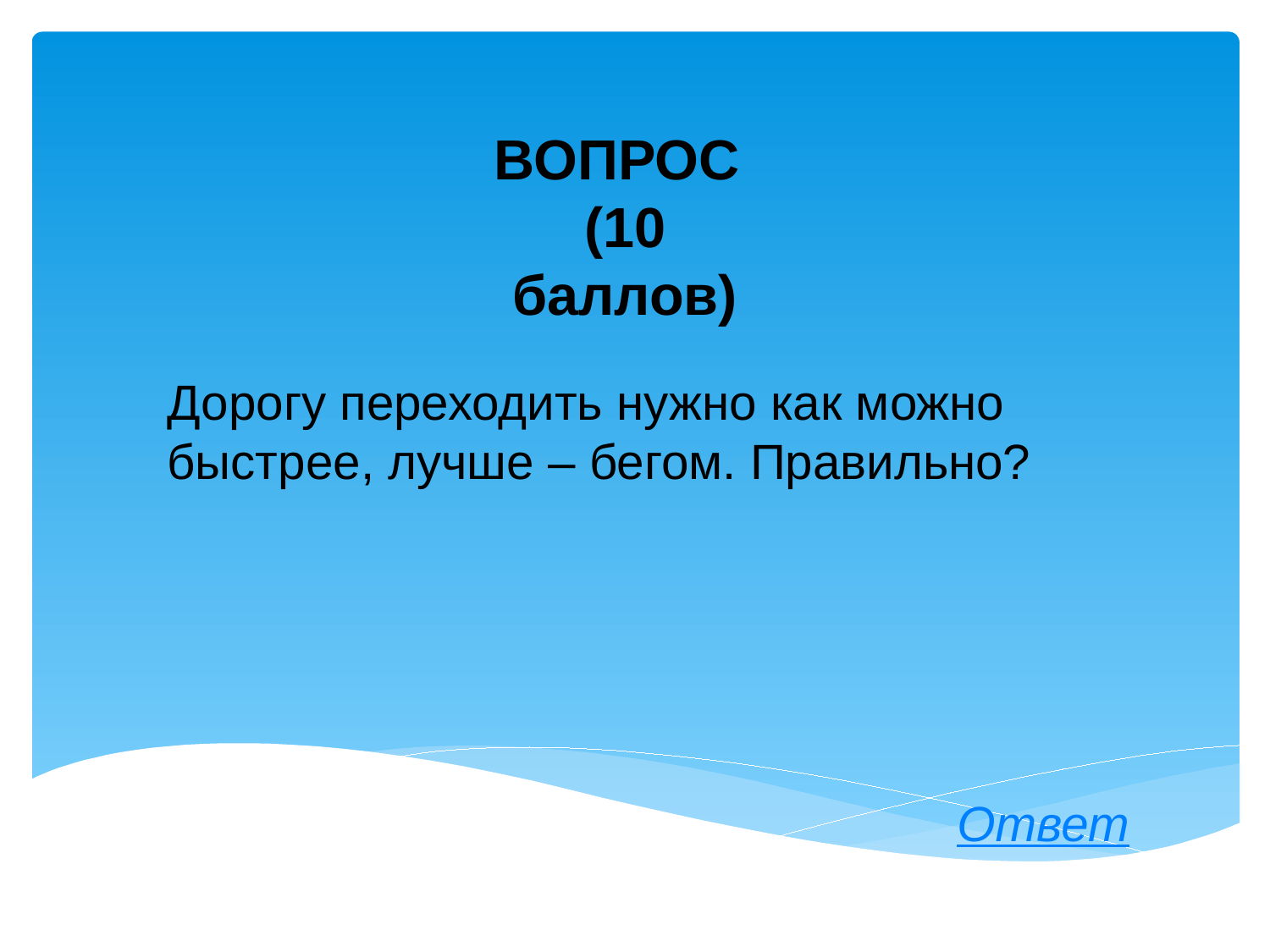

ВОПРОС  (10 баллов)
Дорогу переходить нужно как можно быстрее, лучше – бегом. Правильно?
Ответ